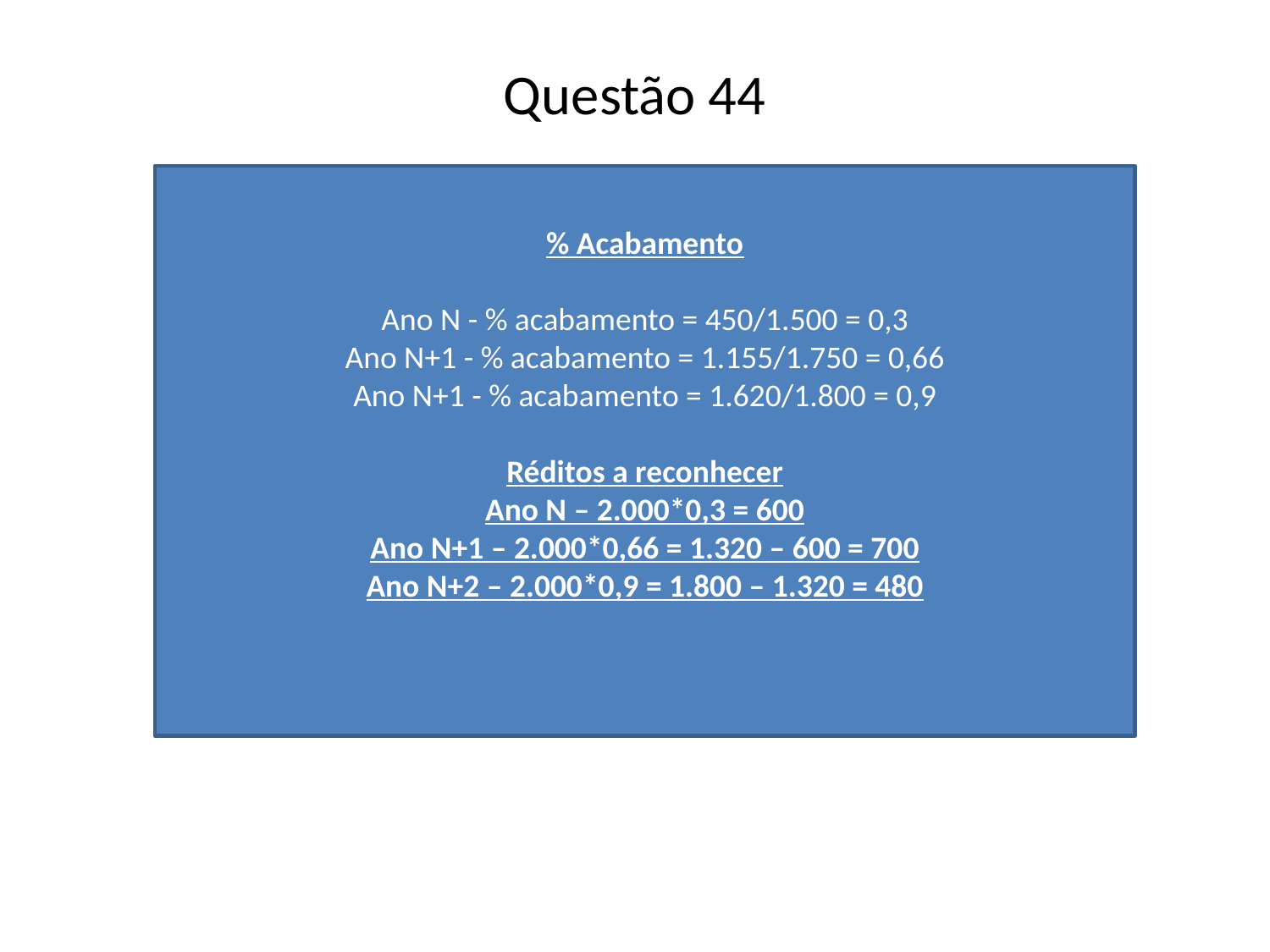

# Questão 44

% Acabamento

Ano N - % acabamento = 450/1.500 = 0,3
Ano N+1 - % acabamento = 1.155/1.750 = 0,66
Ano N+1 - % acabamento = 1.620/1.800 = 0,9

Réditos a reconhecer
Ano N – 2.000*0,3 = 600
Ano N+1 – 2.000*0,66 = 1.320 – 600 = 700
Ano N+2 – 2.000*0,9 = 1.800 – 1.320 = 480